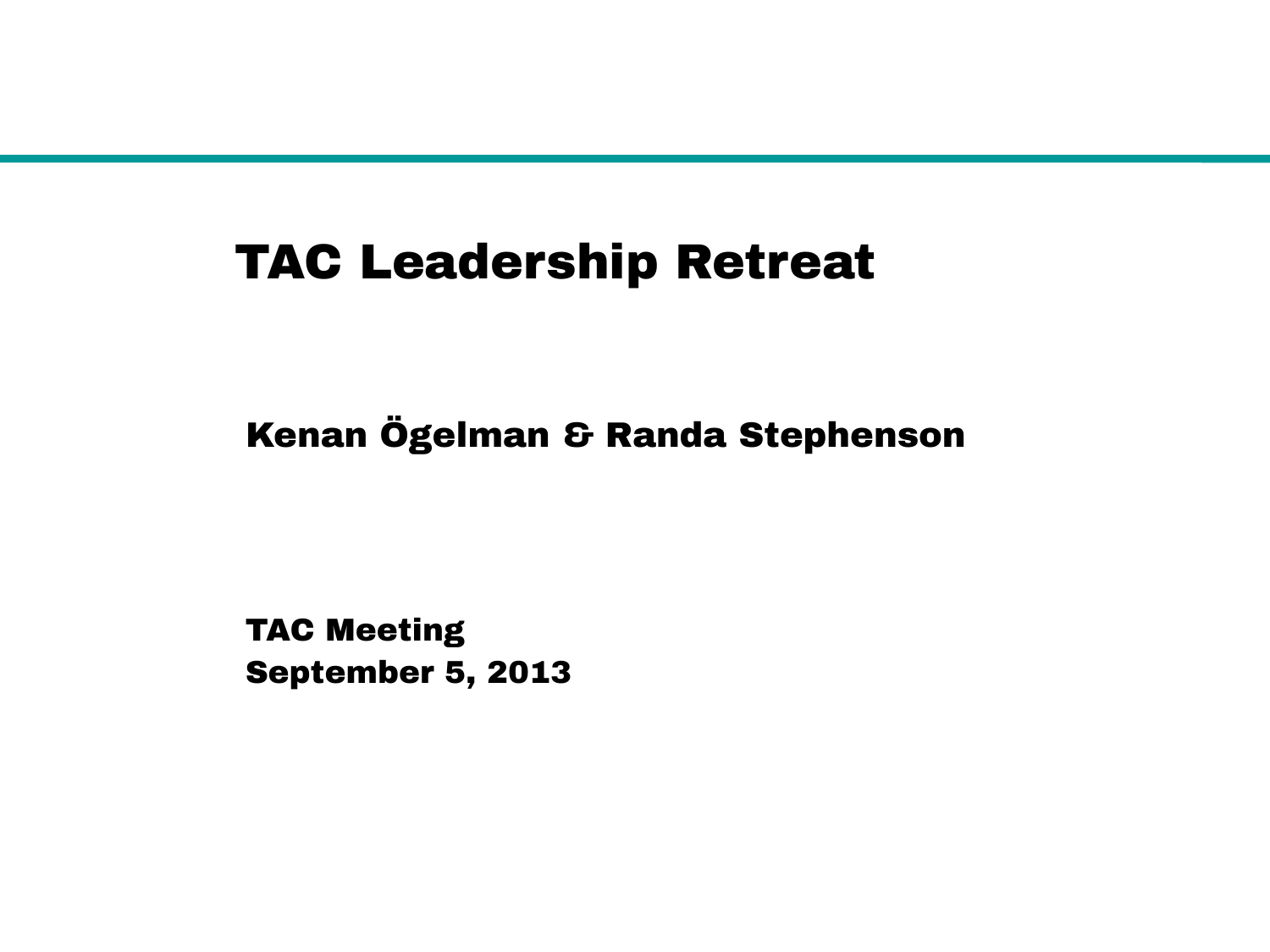

# TAC Leadership Retreat
Kenan Ögelman & Randa Stephenson

TAC Meeting
September 5, 2013